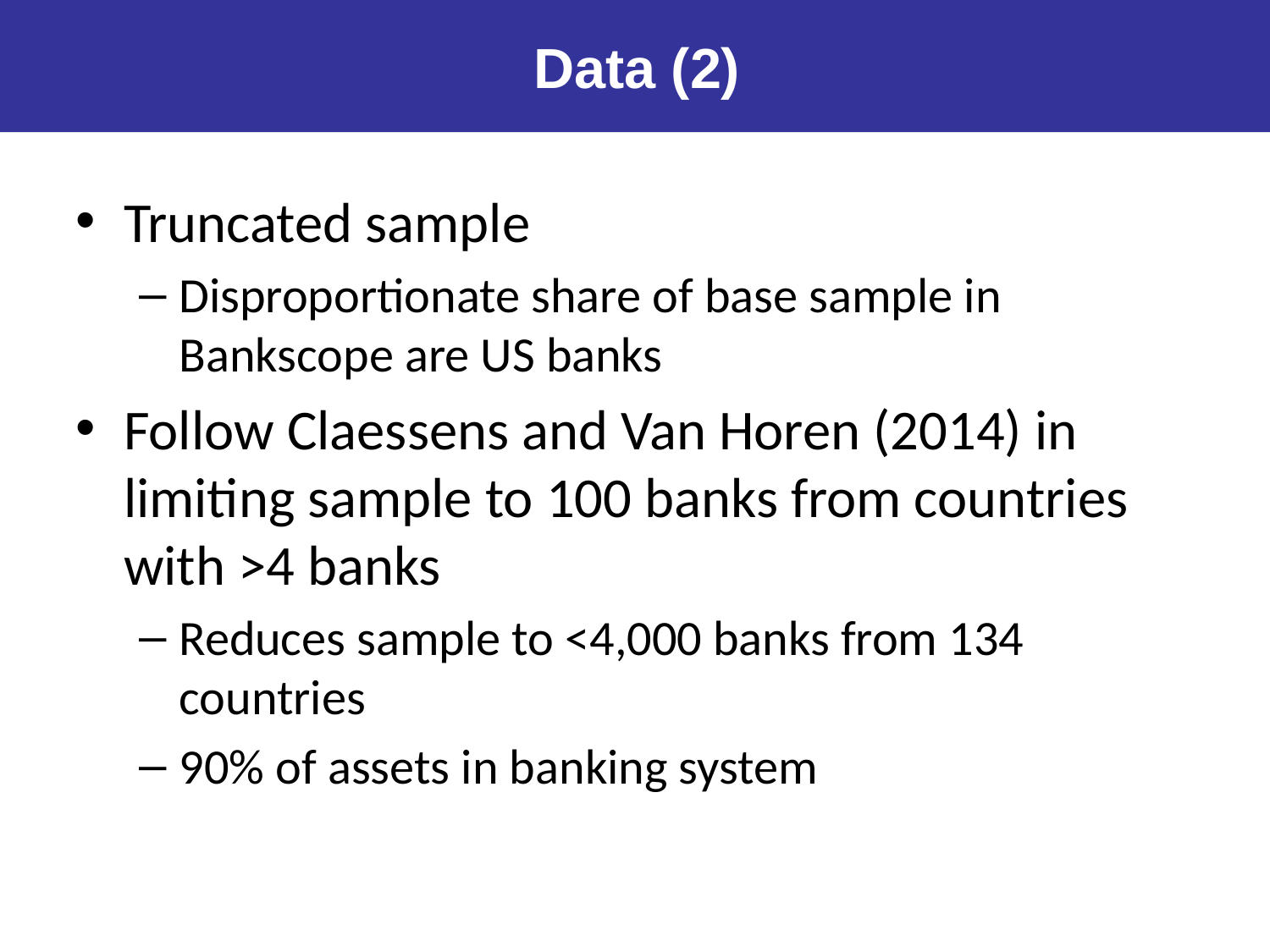

Data (2)
Truncated sample
Disproportionate share of base sample in Bankscope are US banks
Follow Claessens and Van Horen (2014) in limiting sample to 100 banks from countries with >4 banks
Reduces sample to <4,000 banks from 134 countries
90% of assets in banking system